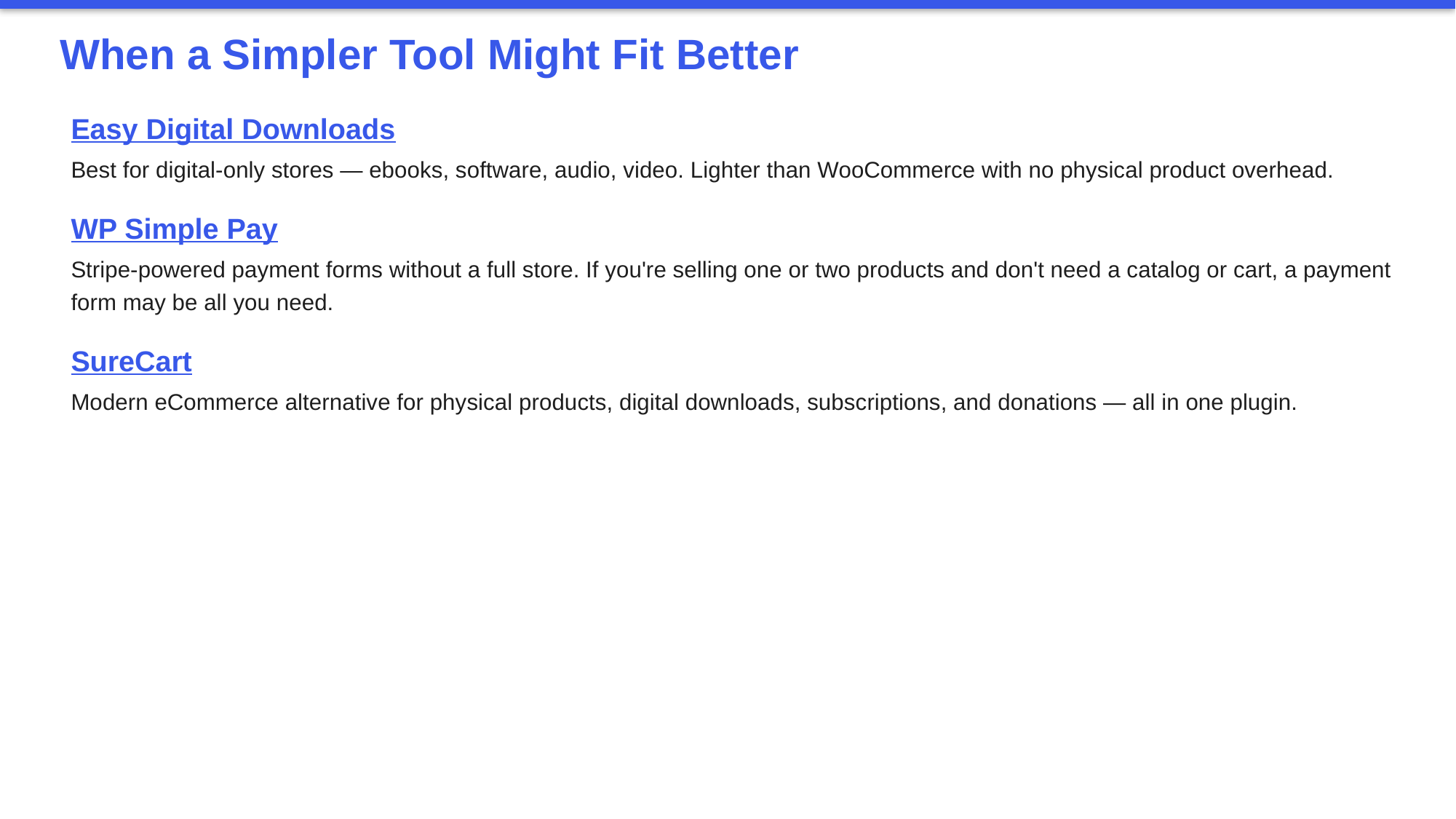

When a Simpler Tool Might Fit Better
Easy Digital Downloads
Best for digital-only stores — ebooks, software, audio, video. Lighter than WooCommerce with no physical product overhead.
WP Simple Pay
Stripe-powered payment forms without a full store. If you're selling one or two products and don't need a catalog or cart, a payment form may be all you need.
SureCart
Modern eCommerce alternative for physical products, digital downloads, subscriptions, and donations — all in one plugin.